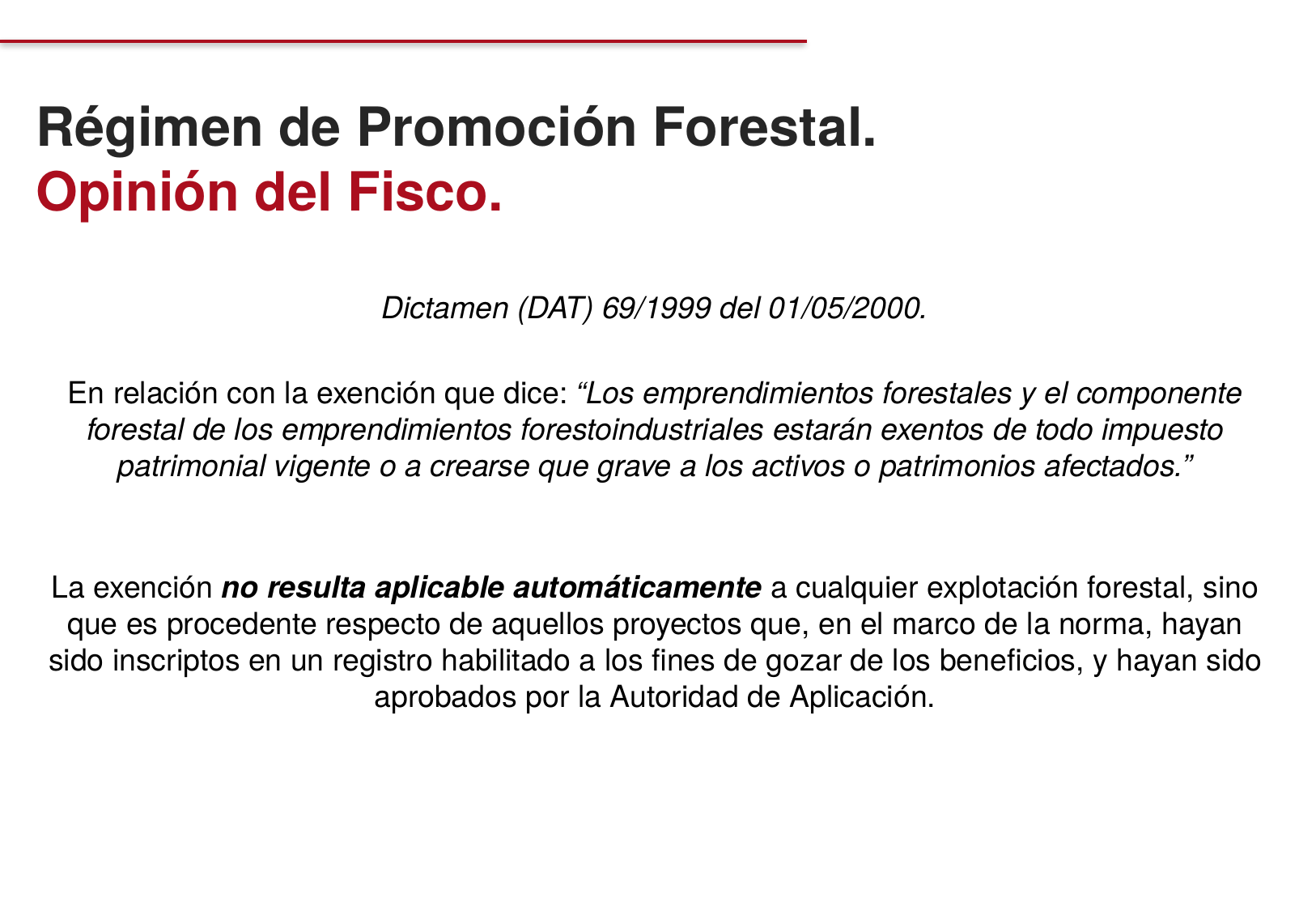

Régimen de Promoción Forestal.
Opinión del Fisco.
Dictamen (DAT) 69/1999 del 01/05/2000.

En relación con la exención que dice: “Los emprendimientos forestales y el componente forestal de los emprendimientos forestoindustriales estarán exentos de todo impuesto patrimonial vigente o a crearse que grave a los activos o patrimonios afectados.”

La exención no resulta aplicable automáticamente a cualquier explotación forestal, sino que es procedente respecto de aquellos proyectos que, en el marco de la norma, hayan sido inscriptos en un registro habilitado a los fines de gozar de los beneficios, y hayan sido aprobados por la Autoridad de Aplicación.